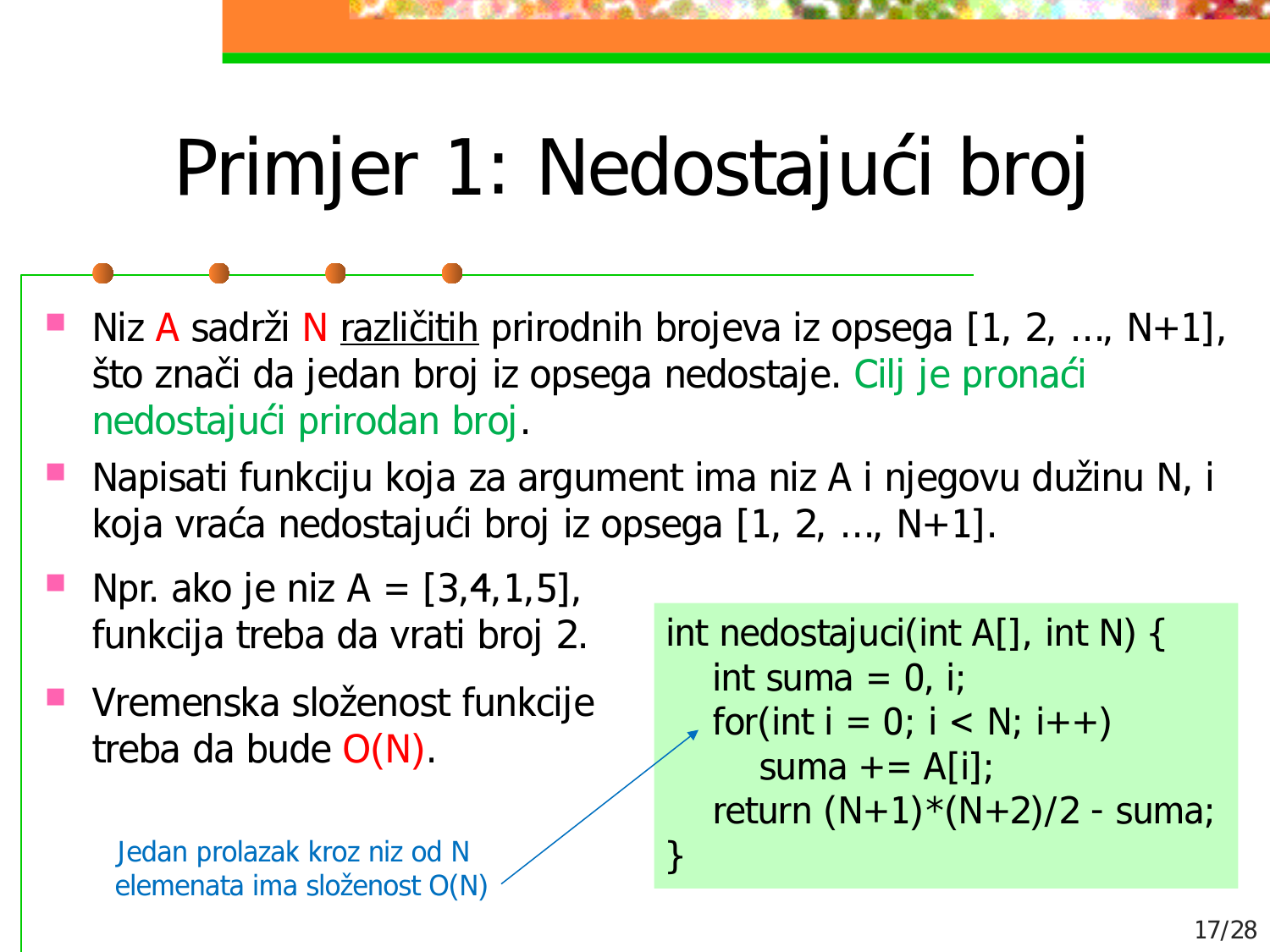

# Primjer 1: Nedostajući broj
Niz A sadrži N različitih prirodnih brojeva iz opsega [1, 2, ..., N+1], što znači da jedan broj iz opsega nedostaje. Cilj je pronaći nedostajući prirodan broj.
Napisati funkciju koja za argument ima niz A i njegovu dužinu N, i koja vraća nedostajući broj iz opsega [1, 2, ..., N+1].
Npr. ako je niz A = [3,4,1,5], funkcija treba da vrati broj 2.
Vremenska složenost funkcije treba da bude O(N).
int nedostajuci(int A[], int N) {
    int suma = 0, i;
    for(int i = 0; i < N; i++)
        suma += A[i];
    return (N+1)*(N+2)/2 - suma;
}
Jedan prolazak kroz niz od N elemenata ima složenost O(N)
17/28